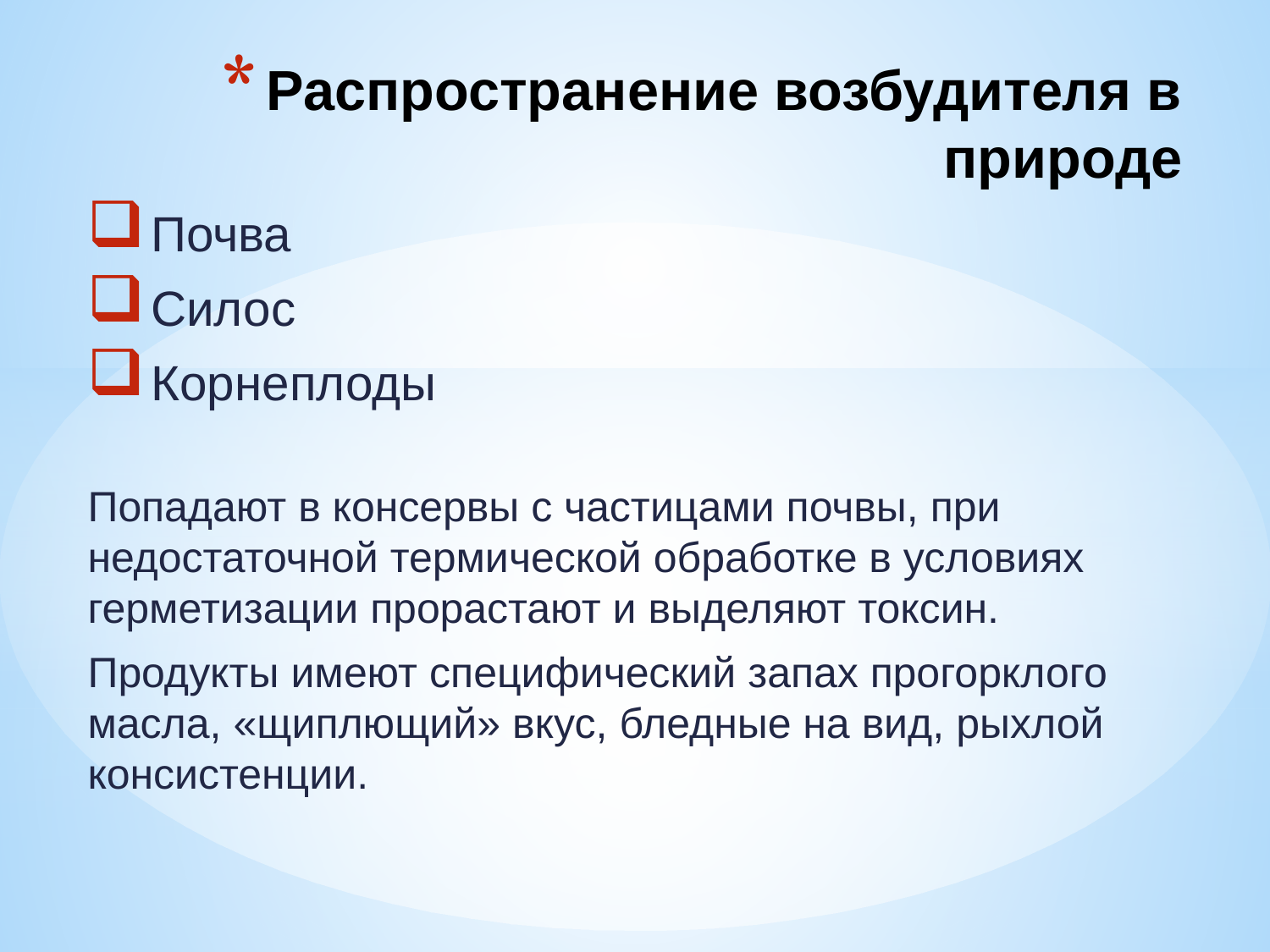

# Распространение возбудителя в природе
Почва
Силос
Корнеплоды

Попадают в консервы с частицами почвы, при недостаточной термической обработке в условиях герметизации прорастают и выделяют токсин.
Продукты имеют специфический запах прогорклого масла, «щиплющий» вкус, бледные на вид, рыхлой консистенции.